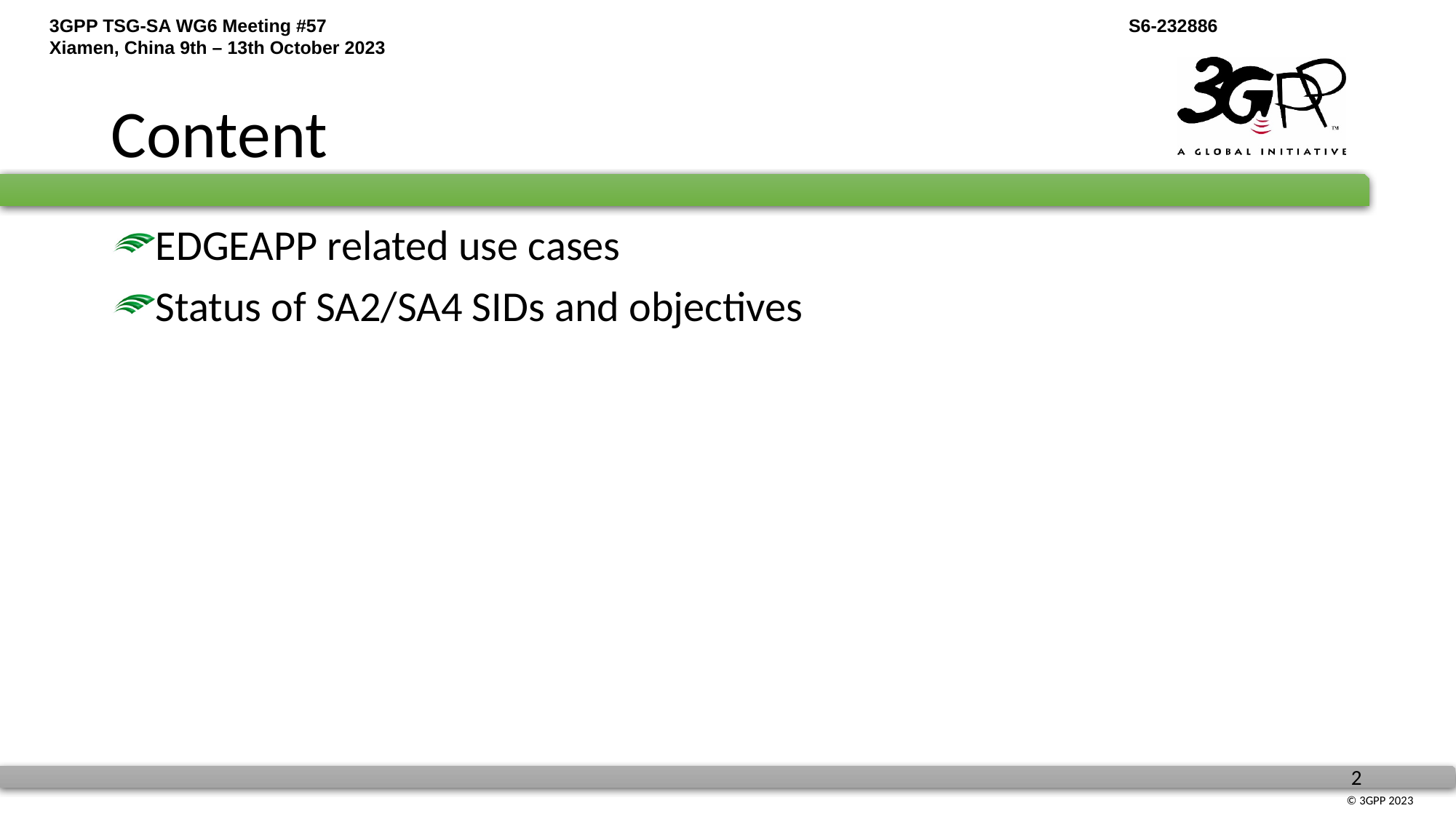

# Content
EDGEAPP related use cases
Status of SA2/SA4 SIDs and objectives